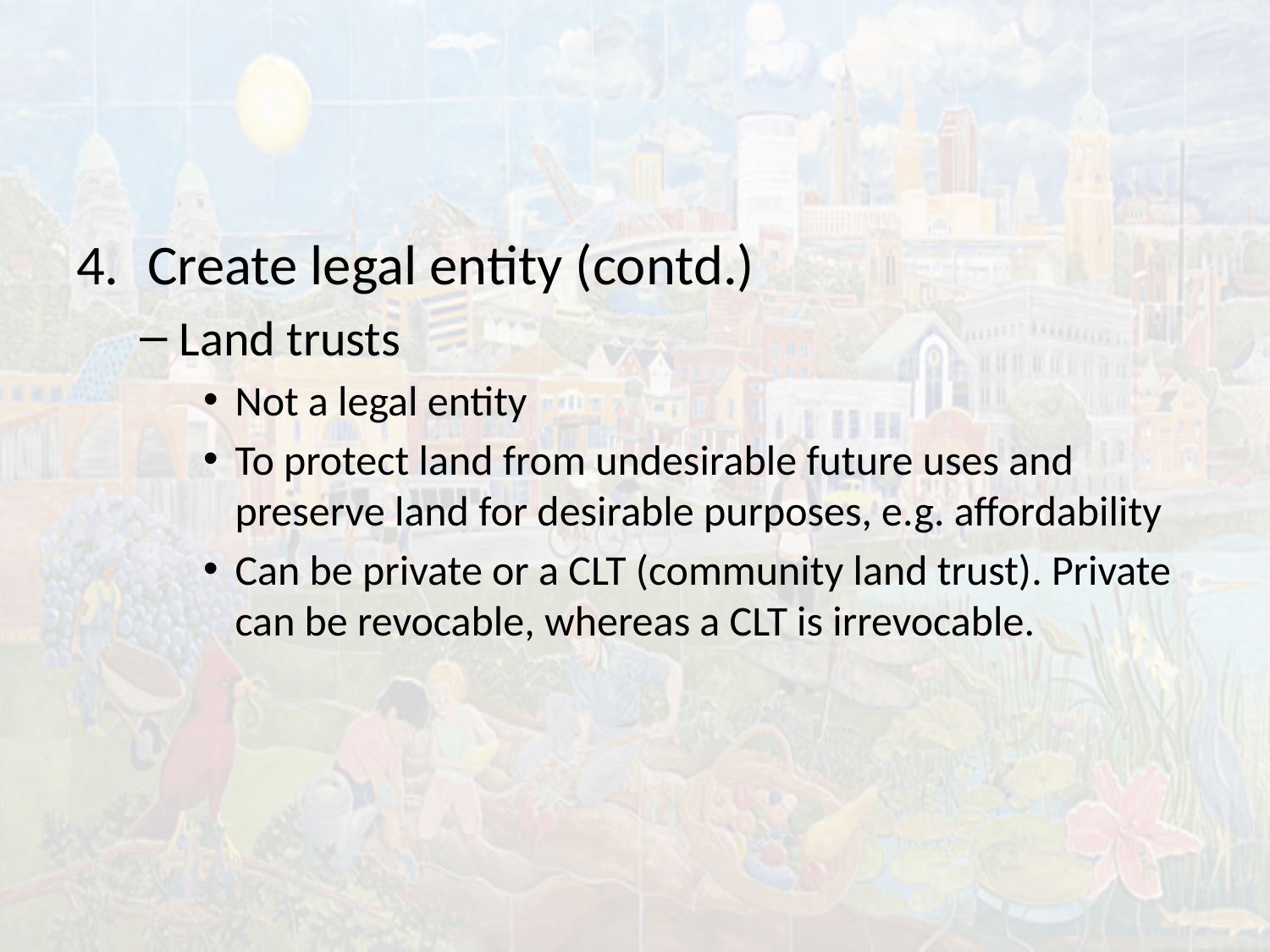

#
Create legal entity (contd.)
Land trusts
Not a legal entity
To protect land from undesirable future uses and preserve land for desirable purposes, e.g. affordability
Can be private or a CLT (community land trust). Private can be revocable, whereas a CLT is irrevocable.